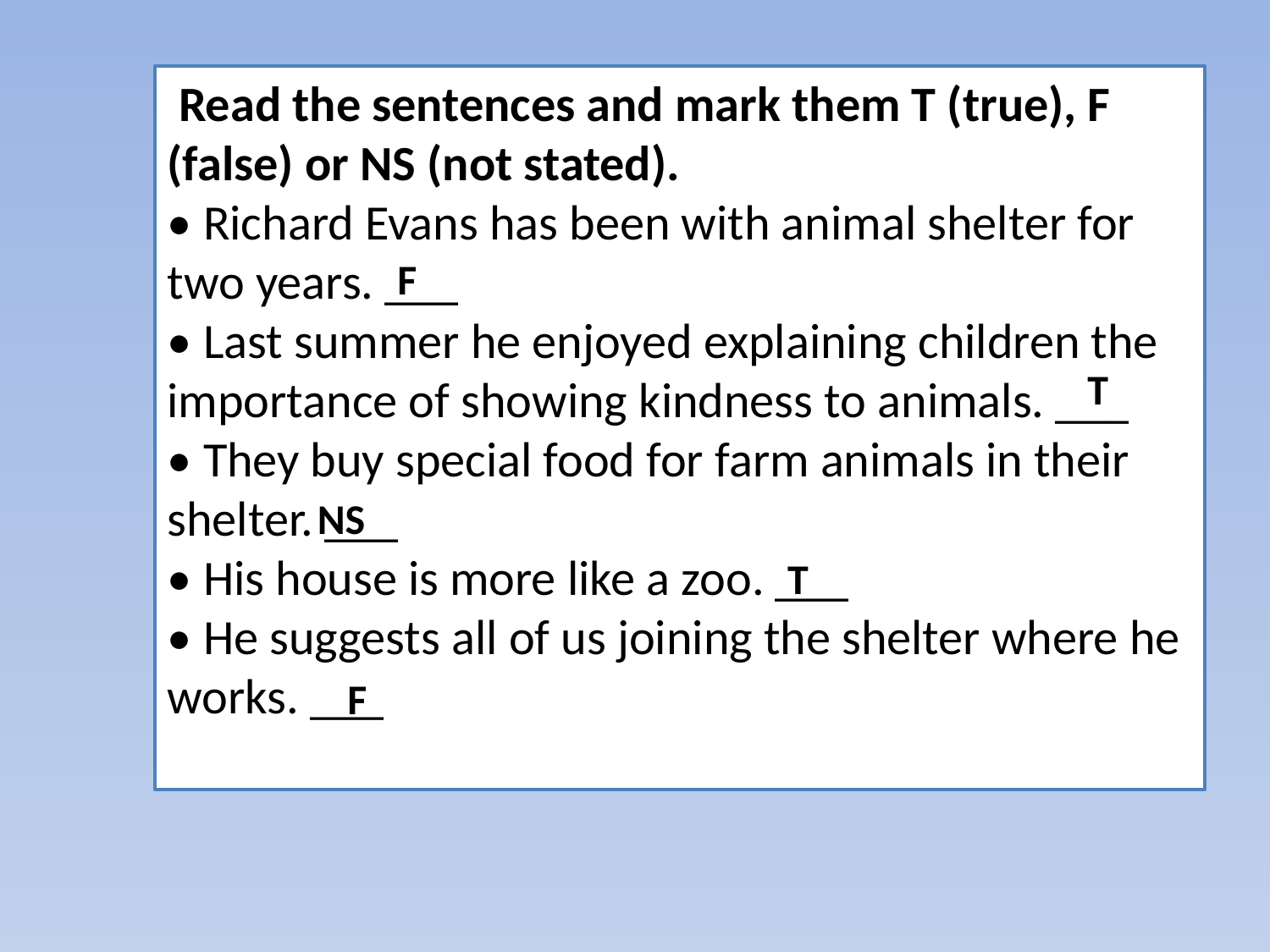

Read the sentences and mark them T (true), F (false) or NS (not stated).
• Richard Evans has been with animal shelter for two years. ___
• Last summer he enjoyed explaining children the importance of showing kindness to animals. ___
• They buy special food for farm animals in their shelter. ___
• His house is more like a zoo. ___
• He suggests all of us joining the shelter where he works. ___

F
T
NS
T
F